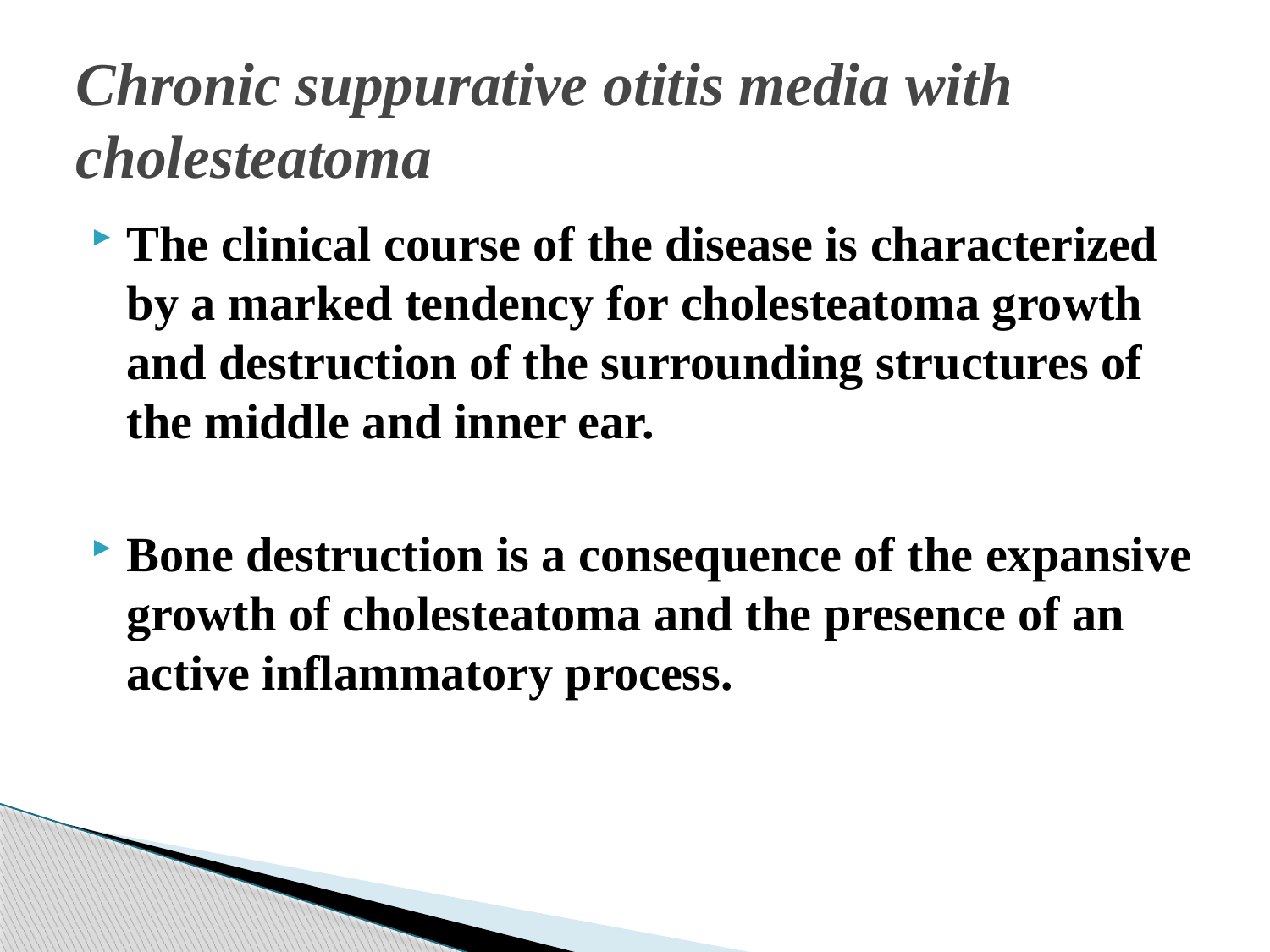

# Chronic suppurative otitis media with cholesteatoma
The clinical course of the disease is characterized by a marked tendency for cholesteatoma growth and destruction of the surrounding structures of the middle and inner ear.

Bone destruction is a consequence of the expansive growth of cholesteatoma and the presence of an active inflammatory process.